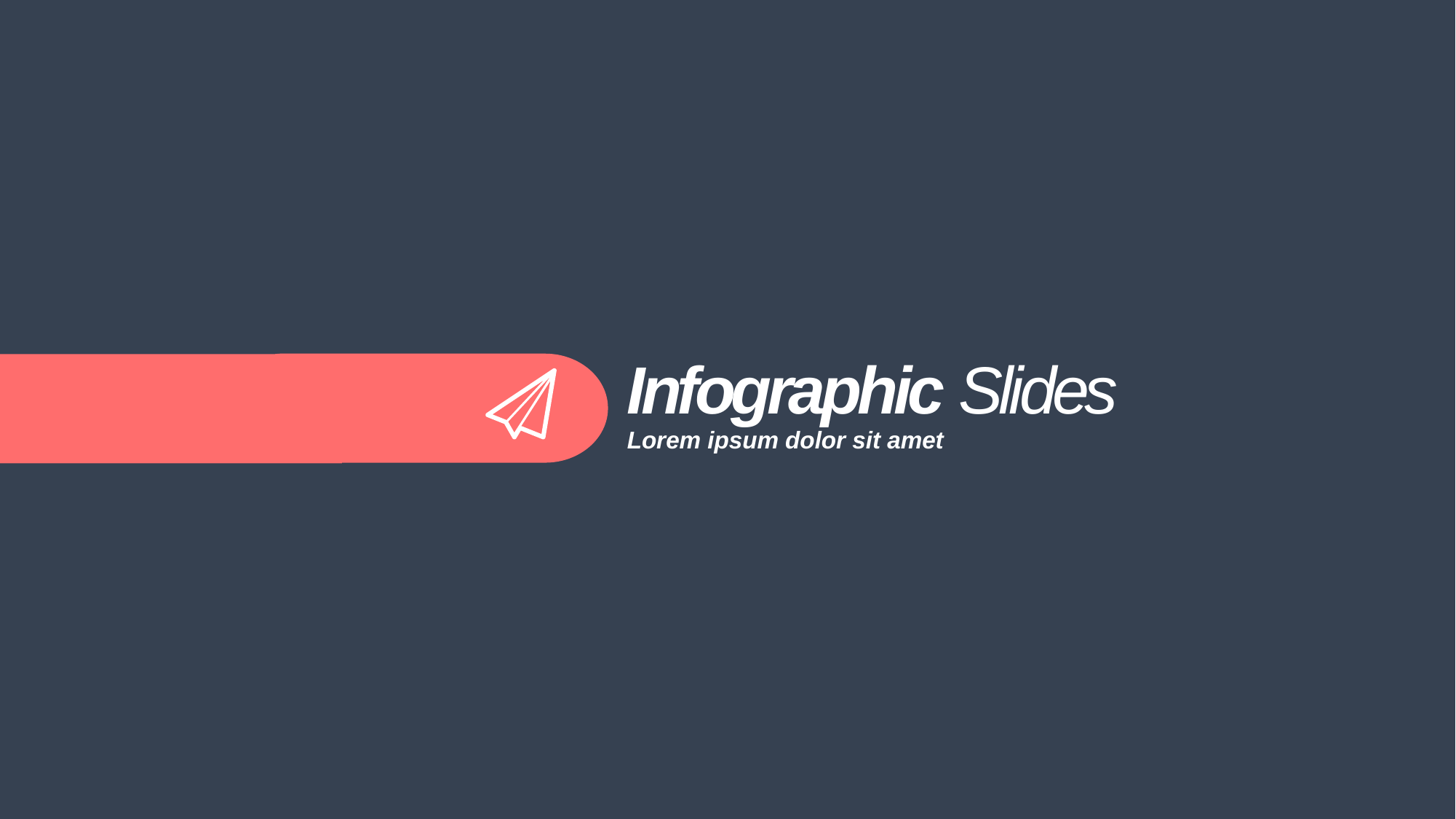

Infographic Slides

Lorem ipsum dolor sit amet